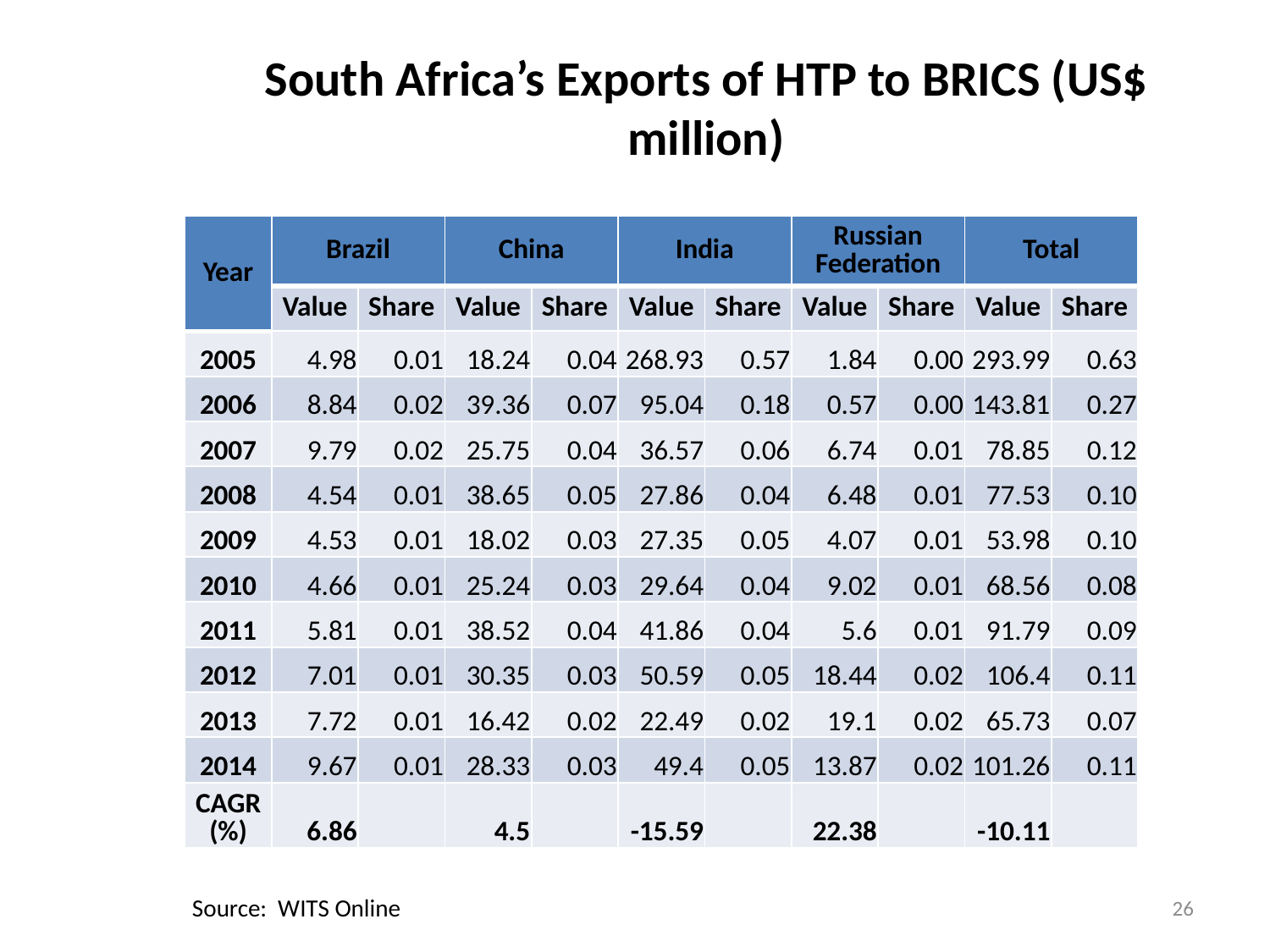

# South Africa’s Exports of HTP to BRICS (US$ million)
| Year | Brazil |  | China |  | India |  | Russian Federation |  | Total |  |
| --- | --- | --- | --- | --- | --- | --- | --- | --- | --- | --- |
|  | Value | Share | Value | Share | Value | Share | Value | Share | Value | Share |
| 2005 | 4.98 | 0.01 | 18.24 | 0.04 | 268.93 | 0.57 | 1.84 | 0.00 | 293.99 | 0.63 |
| 2006 | 8.84 | 0.02 | 39.36 | 0.07 | 95.04 | 0.18 | 0.57 | 0.00 | 143.81 | 0.27 |
| 2007 | 9.79 | 0.02 | 25.75 | 0.04 | 36.57 | 0.06 | 6.74 | 0.01 | 78.85 | 0.12 |
| 2008 | 4.54 | 0.01 | 38.65 | 0.05 | 27.86 | 0.04 | 6.48 | 0.01 | 77.53 | 0.10 |
| 2009 | 4.53 | 0.01 | 18.02 | 0.03 | 27.35 | 0.05 | 4.07 | 0.01 | 53.98 | 0.10 |
| 2010 | 4.66 | 0.01 | 25.24 | 0.03 | 29.64 | 0.04 | 9.02 | 0.01 | 68.56 | 0.08 |
| 2011 | 5.81 | 0.01 | 38.52 | 0.04 | 41.86 | 0.04 | 5.6 | 0.01 | 91.79 | 0.09 |
| 2012 | 7.01 | 0.01 | 30.35 | 0.03 | 50.59 | 0.05 | 18.44 | 0.02 | 106.4 | 0.11 |
| 2013 | 7.72 | 0.01 | 16.42 | 0.02 | 22.49 | 0.02 | 19.1 | 0.02 | 65.73 | 0.07 |
| 2014 | 9.67 | 0.01 | 28.33 | 0.03 | 49.4 | 0.05 | 13.87 | 0.02 | 101.26 | 0.11 |
| CAGR (%) | 6.86 |  | 4.5 |  | -15.59 |  | 22.38 |  | -10.11 |  |
26
Source:  WITS Online